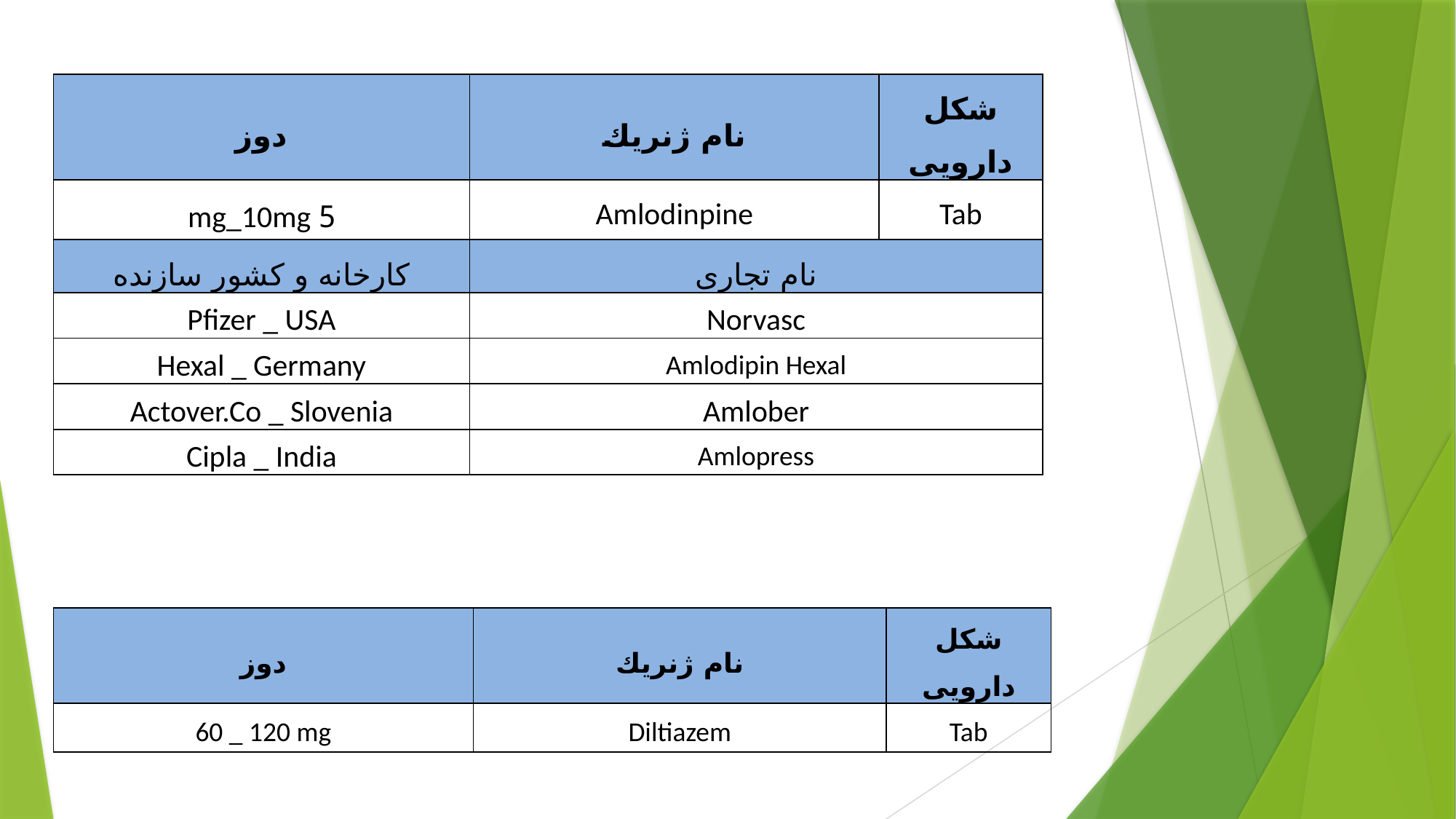

| دوز | نام ژنريك | شکل دارویی |
| --- | --- | --- |
| 5 mg\_10mg | Amlodinpine | Tab |
| کارخانه و کشور سازنده | نام تجاری |  |
| Pfizer \_ USA | Norvasc |  |
| Hexal \_ Germany | Amlodipin Hexal |  |
| Actover.Co \_ Slovenia | Amlober |  |
| Cipla \_ India | Amlopress |  |
| دوز | نام ژنريك | شکل دارویی |
| --- | --- | --- |
| 60 \_ 120 mg | Diltiazem | Tab |